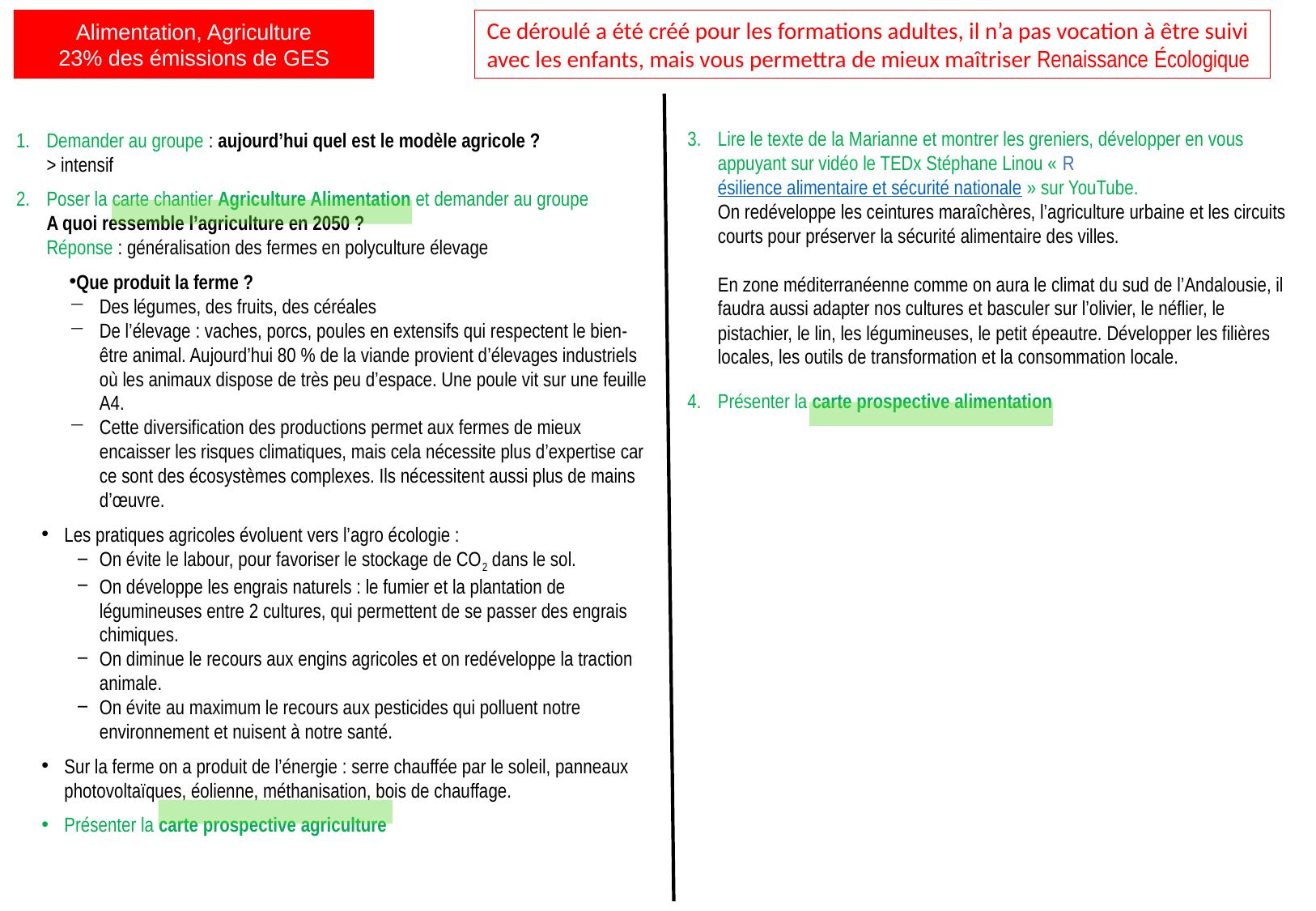

Alimentation, Agriculture
23% des émissions de GES
Ce déroulé a été créé pour les formations adultes, il n’a pas vocation à être suivi avec les enfants, mais vous permettra de mieux maîtriser Renaissance écologique
Demander au groupe : aujourd’hui quel est le modèle agricole ?
> intensif
Poser la carte chantier Agriculture Alimentation et demander au groupe
A quoi ressemble l’agriculture en 2050 ? 
Réponse : généralisation des fermes en polyculture élevage
Que produit la ferme ?
Des légumes, des fruits, des céréales
De l’élevage : vaches, porcs, poules en extensifs qui respectent le bien-être animal. Aujourd’hui 80 % de la viande provient d’élevages industriels où les animaux dispose de très peu d’espace. Une poule vit sur une feuille A4.
Cette diversification des productions permet aux fermes de mieux encaisser les risques climatiques, mais cela nécessite plus d’expertise car ce sont des écosystèmes complexes. Ils nécessitent aussi plus de mains d’œuvre.
Les pratiques agricoles évoluent vers l’agro écologie :
On évite le labour, pour favoriser le stockage de CO2 dans le sol.
On développe les engrais naturels : le fumier et la plantation de légumineuses entre 2 cultures, qui permettent de se passer des engrais chimiques.
On diminue le recours aux engins agricoles et on redéveloppe la traction animale.
On évite au maximum le recours aux pesticides qui polluent notre environnement et nuisent à notre santé.
Sur la ferme on a produit de l’énergie : serre chauffée par le soleil, panneaux photovoltaïques, éolienne, méthanisation, bois de chauffage.
Présenter la carte prospective agriculture

Lire le texte de la Marianne et montrer les greniers, développer en vous appuyant sur vidéo le TEDx Stéphane Linou « Résilience alimentaire et sécurité nationale » sur YouTube.
On redéveloppe les ceintures maraîchères, l’agriculture urbaine et les circuits courts pour préserver la sécurité alimentaire des villes.
En zone méditerranéenne comme on aura le climat du sud de l’Andalousie, il faudra aussi adapter nos cultures et basculer sur l’olivier, le néflier, le pistachier, le lin, les légumineuses, le petit épeautre. Développer les filières locales, les outils de transformation et la consommation locale.
Présenter la carte prospective alimentation